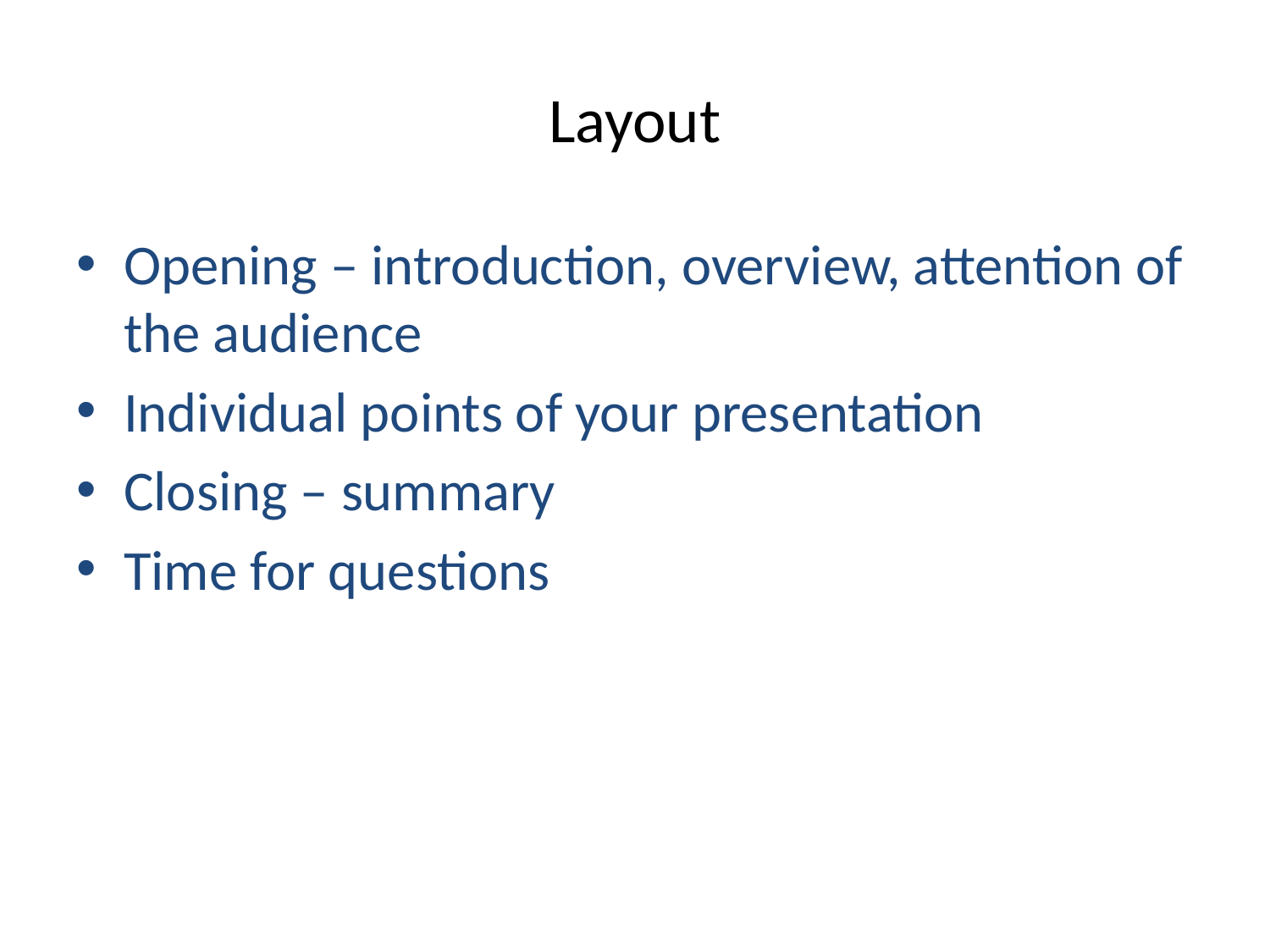

# Layout
Opening – introduction, overview, attention of the audience
Individual points of your presentation
Closing – summary
Time for questions